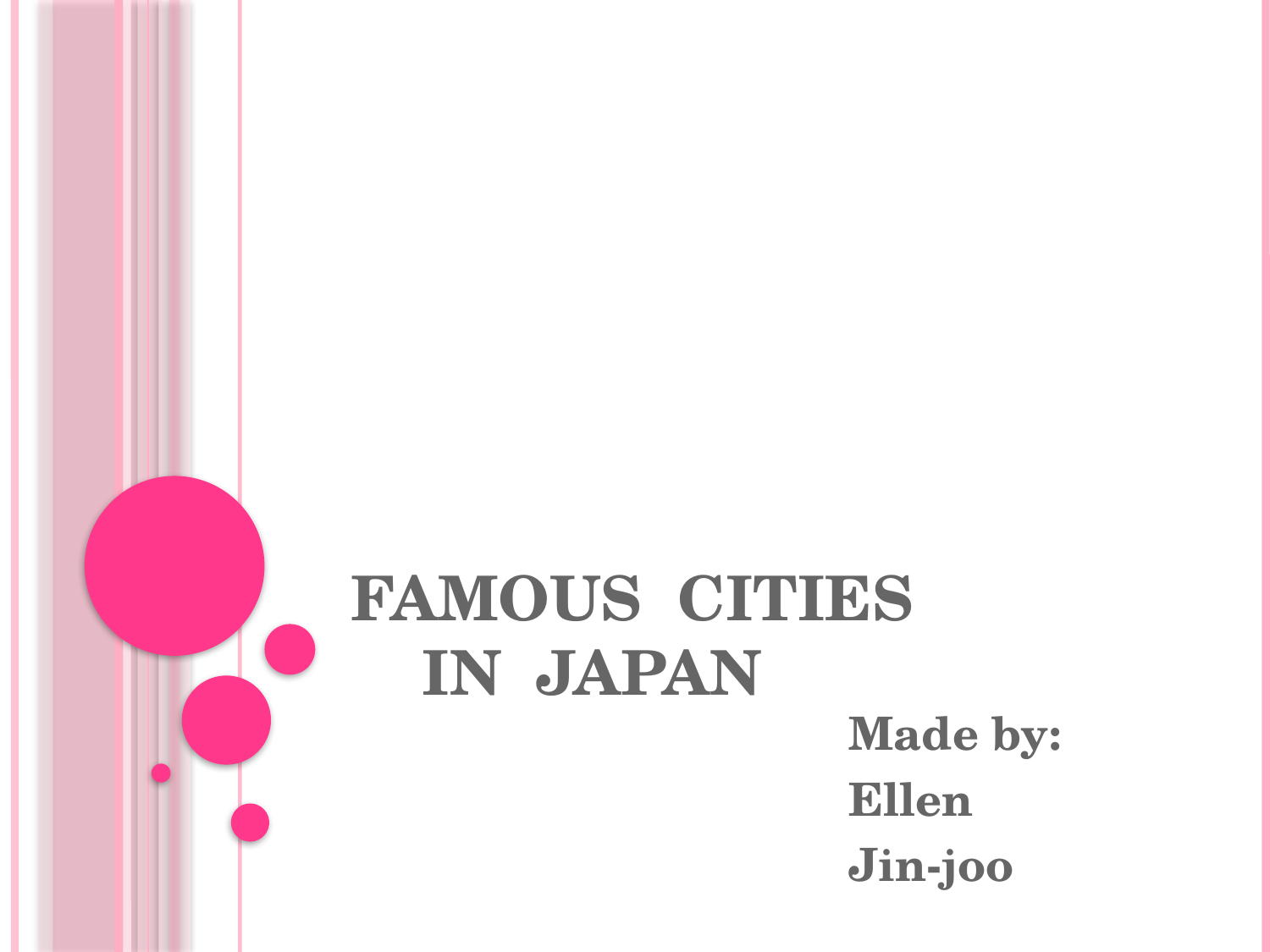

# FAMOUS  CITIES IN  JAPAN
Made by:
Ellen
Jin-joo